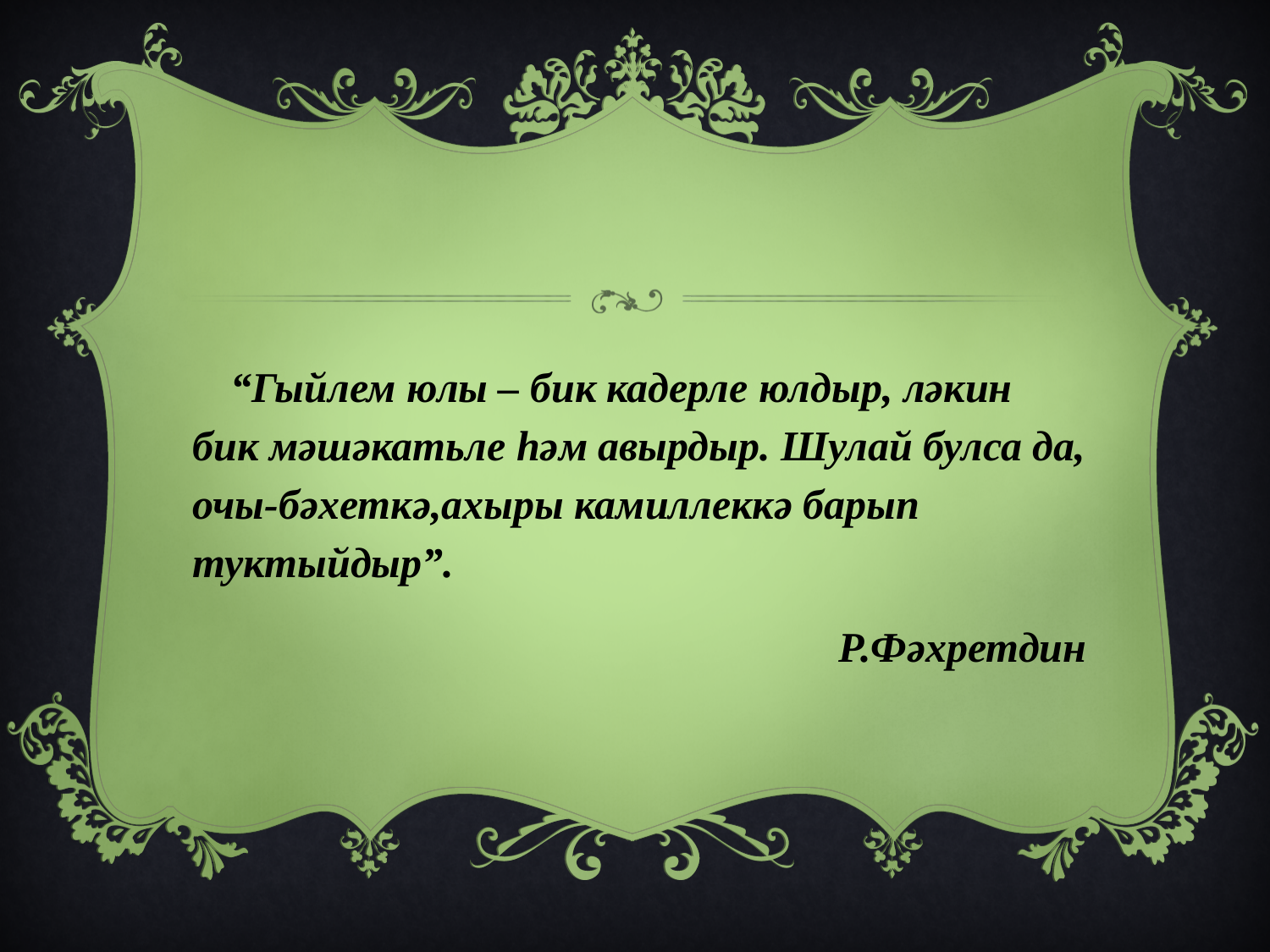

“Гыйлем юлы – бик кадерле юлдыр, ләкин бик мәшәкатьле һәм авырдыр. Шулай булса да, очы-бәхеткә,ахыры камиллеккә барып туктыйдыр”.
Р.Фәхретдин